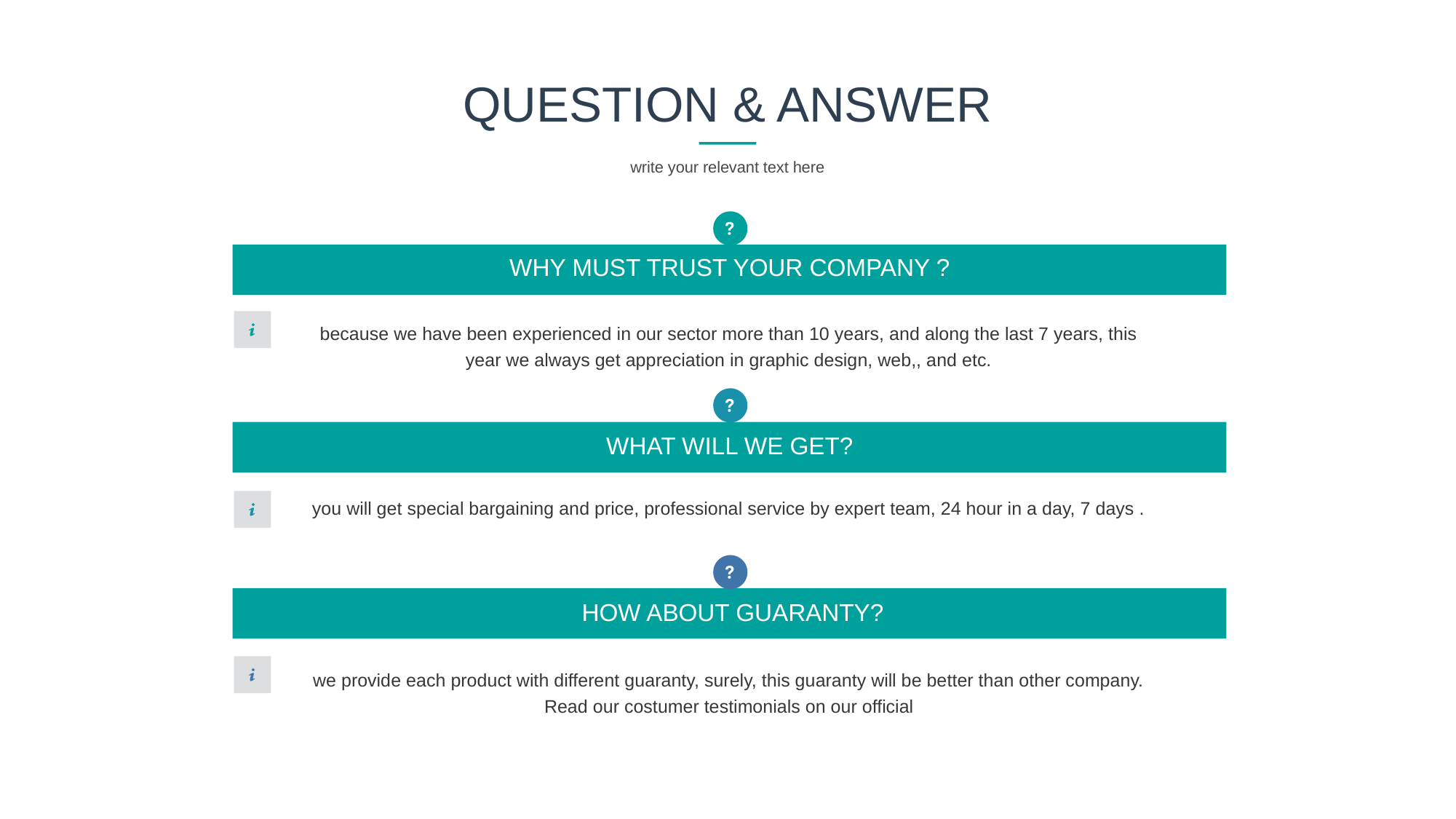

# QUESTION & ANSWER
write your relevant text here

WHY MUST TRUST YOUR COMPANY ?

because we have been experienced in our sector more than 10 years, and along the last 7 years, this year we always get appreciation in graphic design, web,, and etc.

WHAT WILL WE GET?

you will get special bargaining and price, professional service by expert team, 24 hour in a day, 7 days .

HOW ABOUT GUARANTY?

we provide each product with different guaranty, surely, this guaranty will be better than other company. Read our costumer testimonials on our official